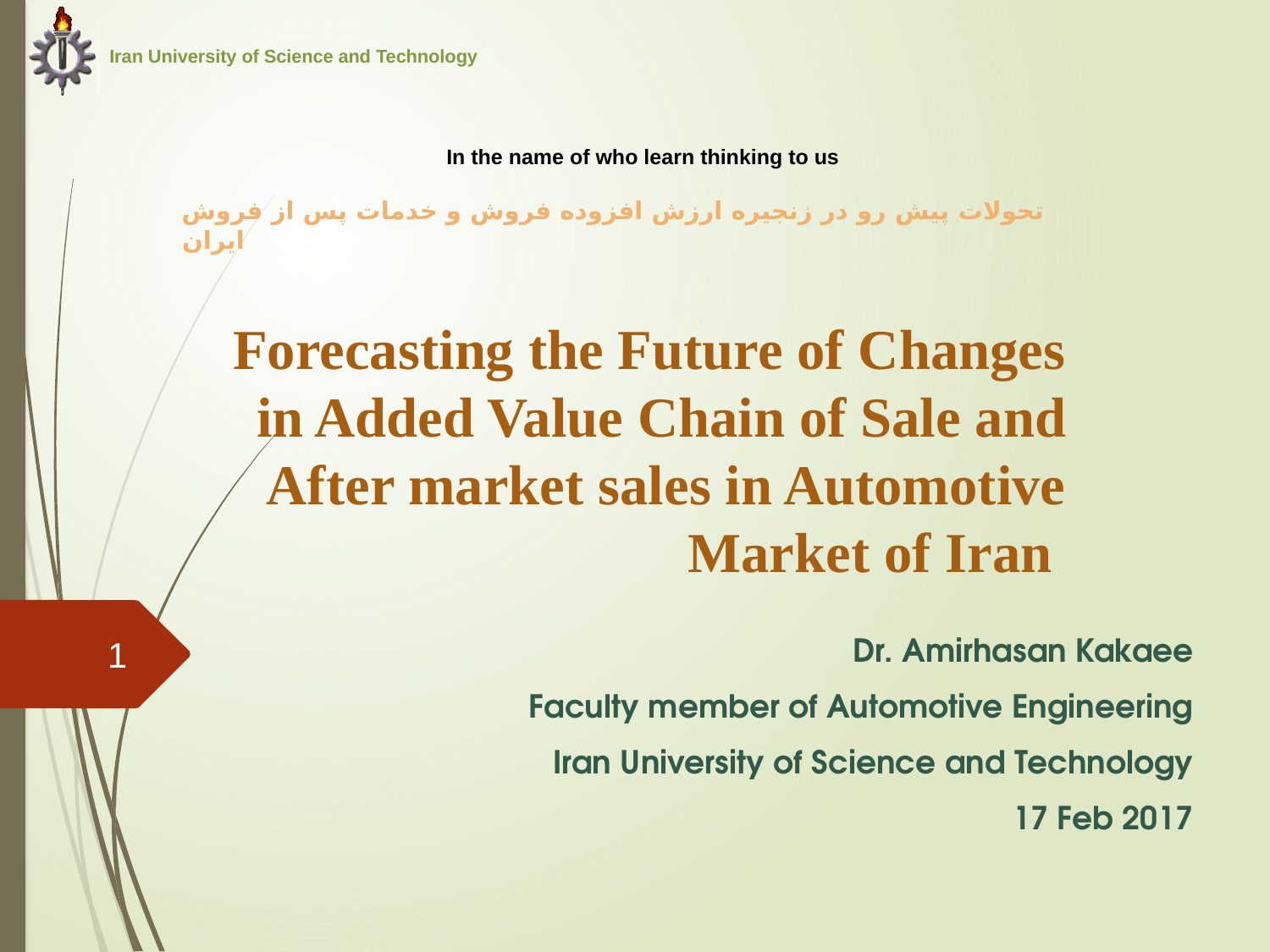

In the name of who learn thinking to us
تحولات پیش رو در زنجیره ارزش افزوده فروش و خدمات پس از فروش ایران

Forecasting the Future of Changes in Added Value Chain of Sale and After market sales in Automotive Market of Iran
Dr. Amirhasan Kakaee
Faculty member of Automotive Engineering
Iran University of Science and Technology
17 Feb 2017
1